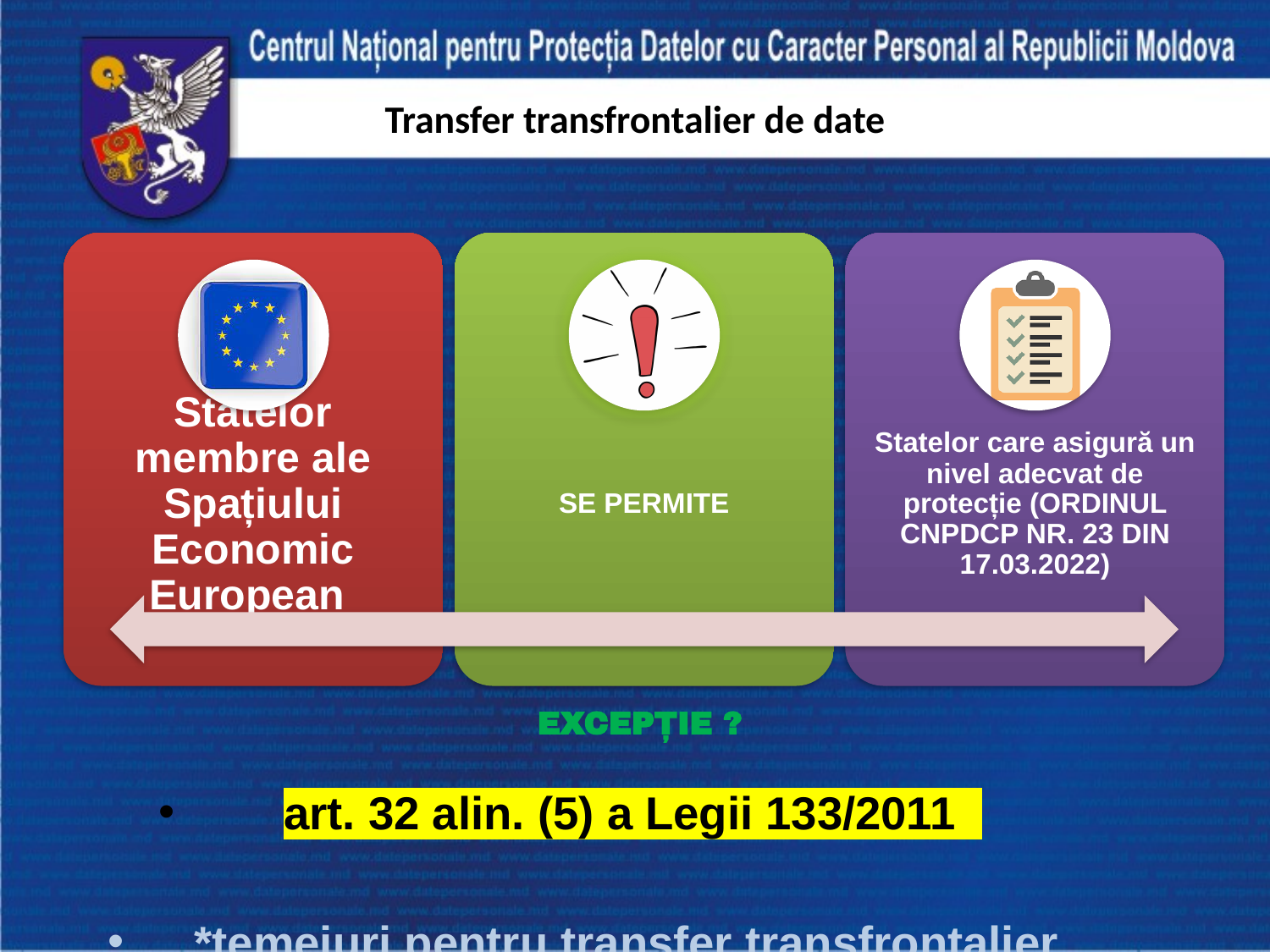

# Transfer transfrontalier de date
Statelor membre ale Spațiului Economic European
SE PERMITE
Statelor care asigură un nivel adecvat de protecție (ORDINUL CNPDCP NR. 23 DIN 17.03.2022)

art. 32 alin. (5) a Legii 133/2011

*temeiuri pentru transfer transfrontalier
EXCEPȚIE ?